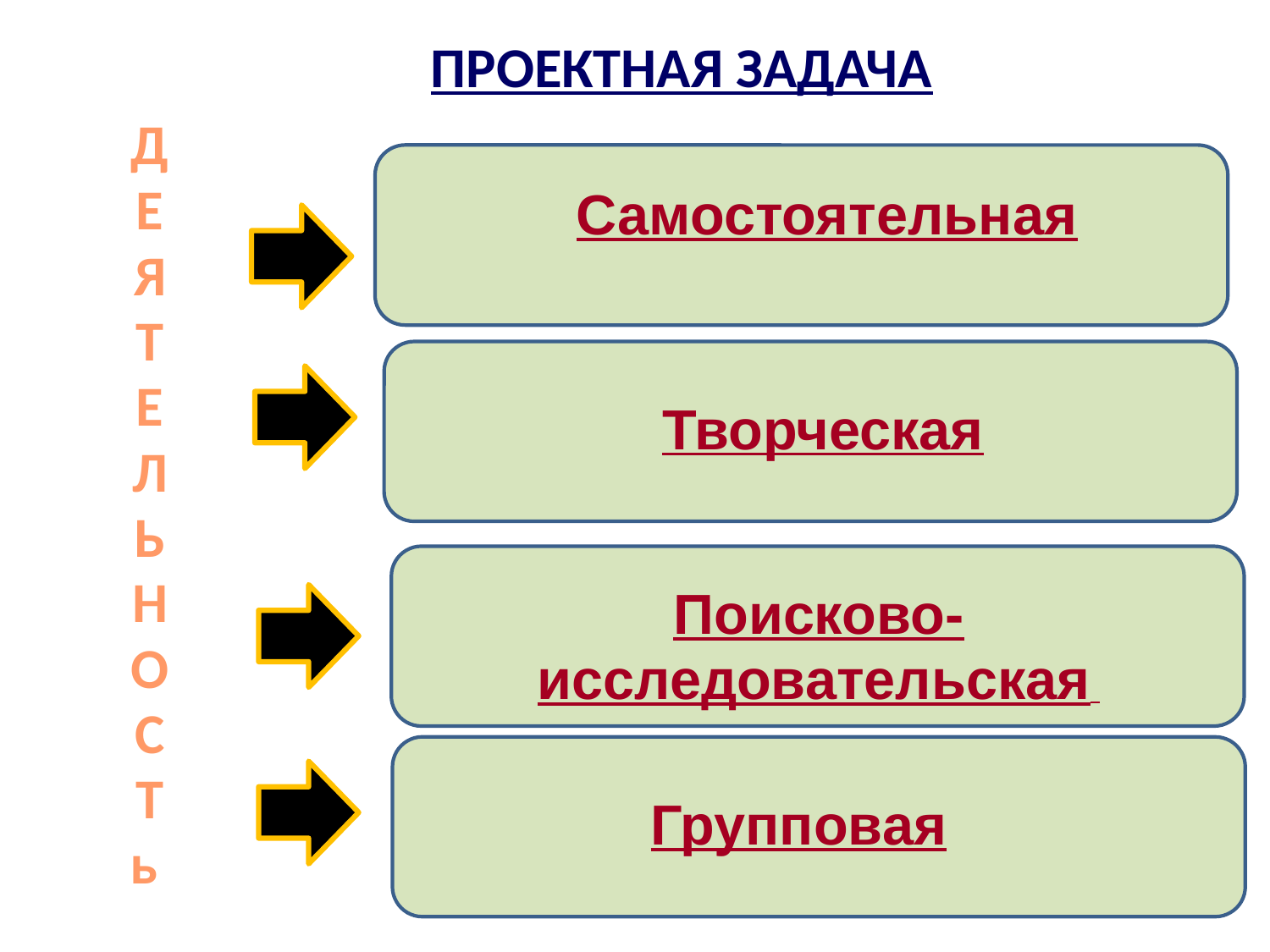

ПРОЕКТНАЯ ЗАДАЧА
Д
Е
Я
Т
Е
Л
Ь
Н
О
С
Т
ь

Самостоятельная

Творческая

Поисково-
исследовательская

Групповая